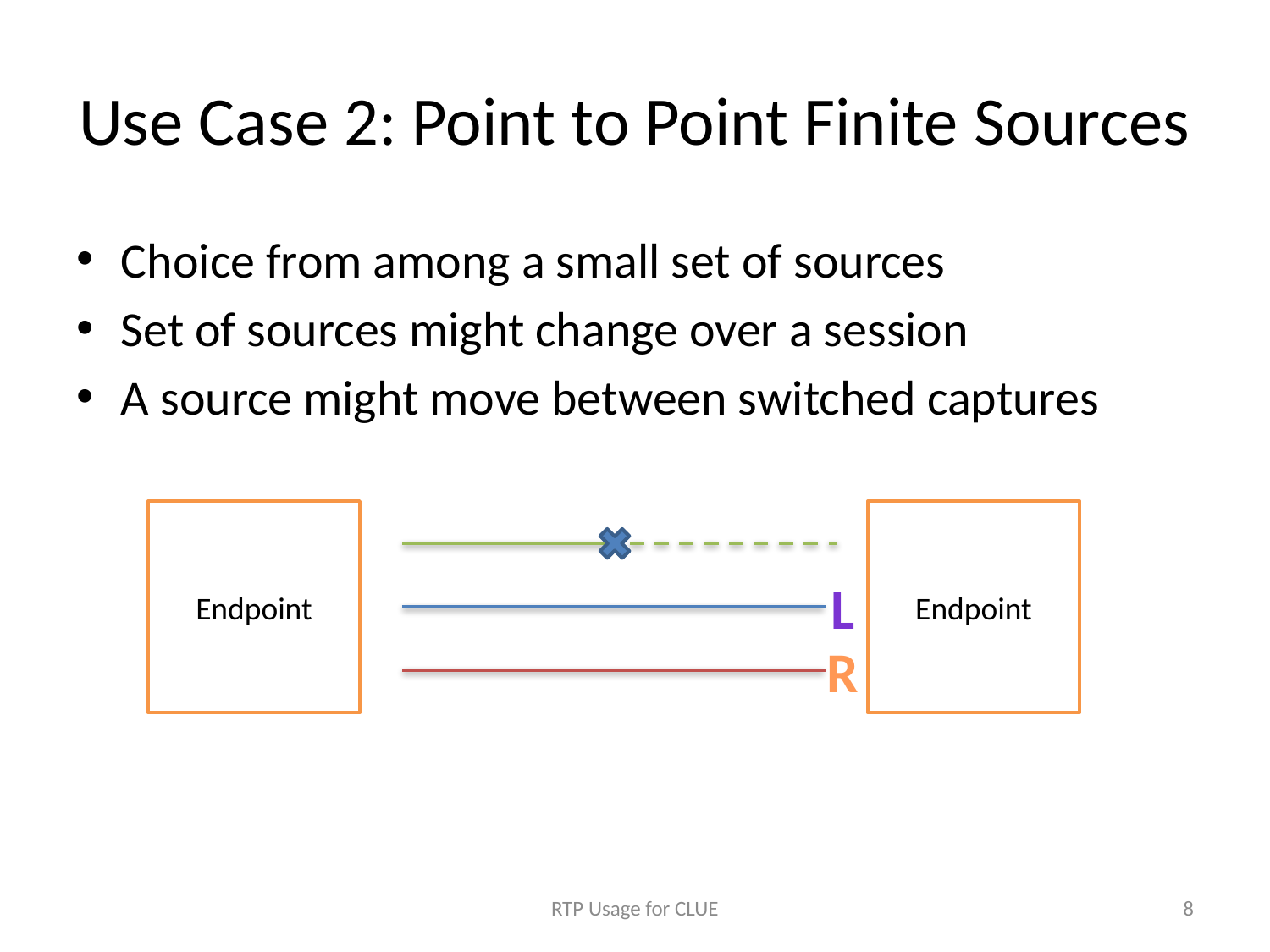

# Use Case 2: Point to Point Finite Sources
Choice from among a small set of sources
Set of sources might change over a session
A source might move between switched captures

Endpoint
Endpoint

L
R
RTP Usage for CLUE
8